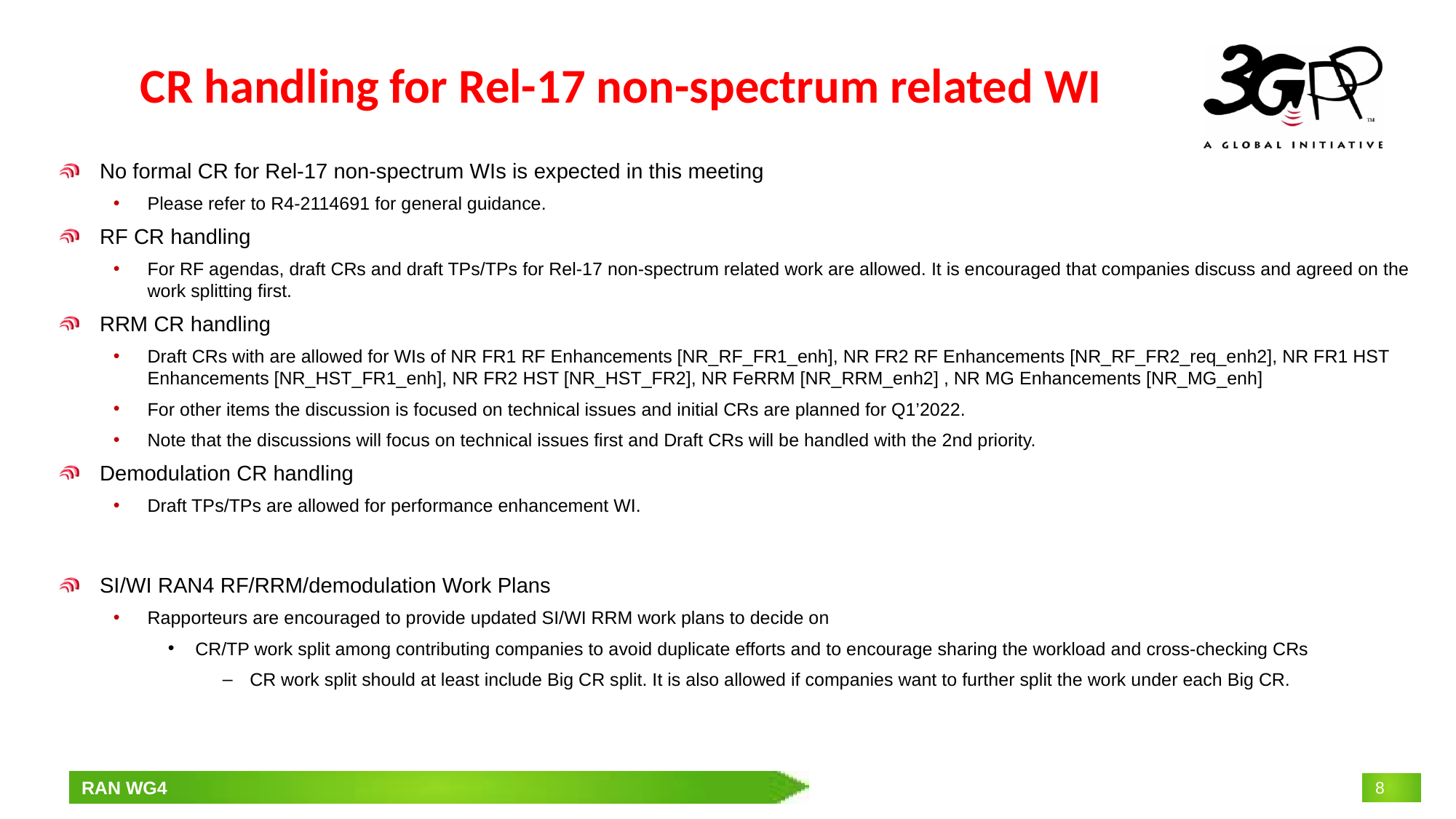

# CR handling for Rel-17 non-spectrum related WI
No formal CR for Rel-17 non-spectrum WIs is expected in this meeting
Please refer to R4-2114691 for general guidance.
RF CR handling
For RF agendas, draft CRs and draft TPs/TPs for Rel-17 non-spectrum related work are allowed. It is encouraged that companies discuss and agreed on the work splitting first.
RRM CR handling
Draft CRs with are allowed for WIs of NR FR1 RF Enhancements [NR_RF_FR1_enh], NR FR2 RF Enhancements [NR_RF_FR2_req_enh2], NR FR1 HST Enhancements [NR_HST_FR1_enh], NR FR2 HST [NR_HST_FR2], NR FeRRM [NR_RRM_enh2] , NR MG Enhancements [NR_MG_enh]
For other items the discussion is focused on technical issues and initial CRs are planned for Q1’2022.
Note that the discussions will focus on technical issues first and Draft CRs will be handled with the 2nd priority.
Demodulation CR handling
Draft TPs/TPs are allowed for performance enhancement WI.

SI/WI RAN4 RF/RRM/demodulation Work Plans
Rapporteurs are encouraged to provide updated SI/WI RRM work plans to decide on
CR/TP work split among contributing companies to avoid duplicate efforts and to encourage sharing the workload and cross-checking CRs
CR work split should at least include Big CR split. It is also allowed if companies want to further split the work under each Big CR.